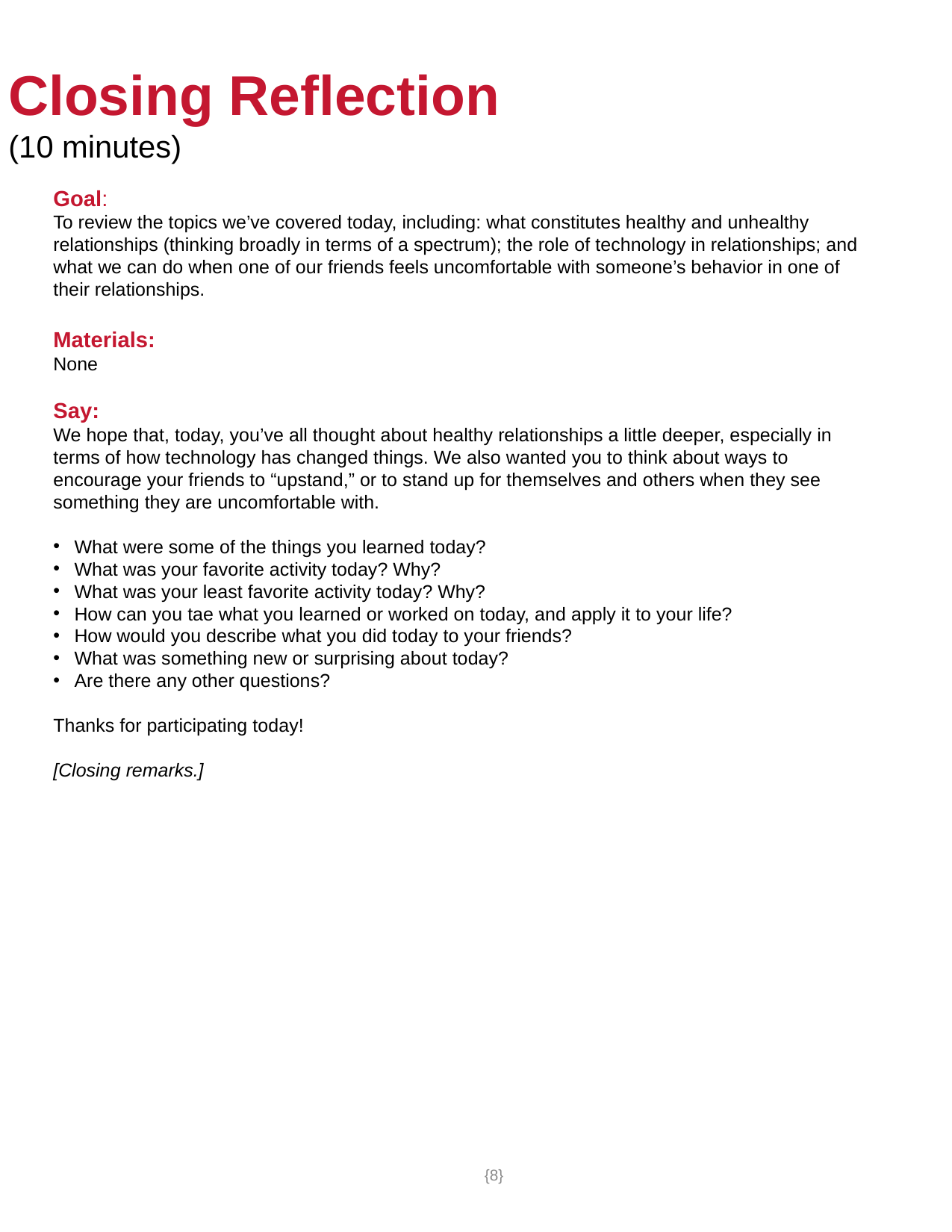

Closing Reflection
(10 minutes)
Goal:
To review the topics we’ve covered today, including: what constitutes healthy and unhealthy relationships (thinking broadly in terms of a spectrum); the role of technology in relationships; and what we can do when one of our friends feels uncomfortable with someone’s behavior in one of their relationships.

Materials:
None

Say:
We hope that, today, you’ve all thought about healthy relationships a little deeper, especially in terms of how technology has changed things. We also wanted you to think about ways to encourage your friends to “upstand,” or to stand up for themselves and others when they see something they are uncomfortable with.

What were some of the things you learned today?
What was your favorite activity today? Why?
What was your least favorite activity today? Why?
How can you tae what you learned or worked on today, and apply it to your life?
How would you describe what you did today to your friends?
What was something new or surprising about today?
Are there any other questions?

Thanks for participating today!

[Closing remarks.]
{8}